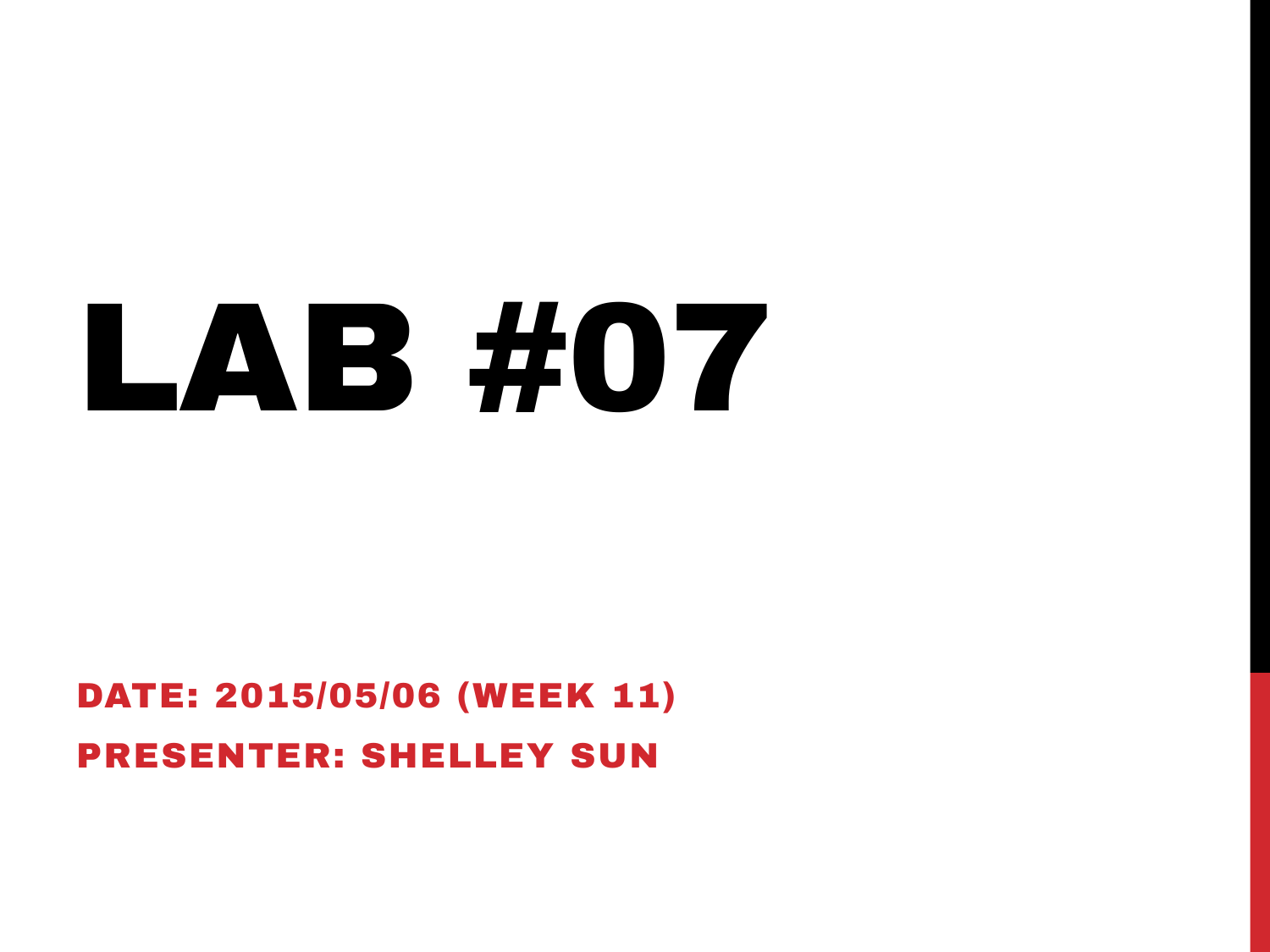

# Lab #07
Date: 2015/05/06 (week 11)
Presenter: Shelley sun